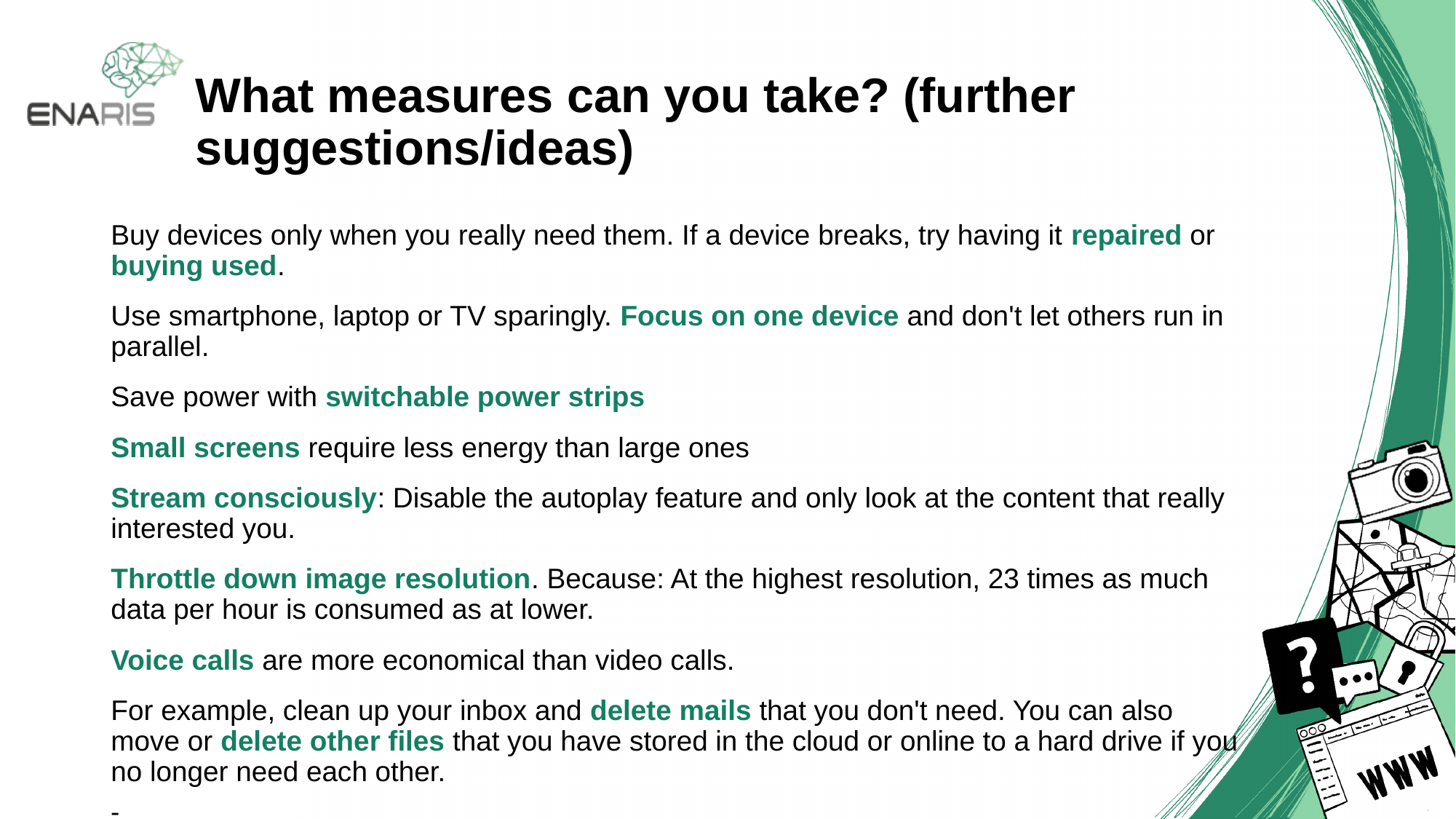

# What measures can you take? (further suggestions/ideas)
Buy devices only when you really need them. If a device breaks, try having it repaired or buying used.
Use smartphone, laptop or TV sparingly. Focus on one device and don't let others run in parallel.
Save power with switchable power strips
Small screens require less energy than large ones
Stream consciously: Disable the autoplay feature and only look at the content that really interested you.
Throttle down image resolution. Because: At the highest resolution, 23 times as much data per hour is consumed as at lower.
Voice calls are more economical than video calls.
For example, clean up your inbox and delete mails that you don't need. You can also move or delete other files that you have stored in the cloud or online to a hard drive if you no longer need each other.
…